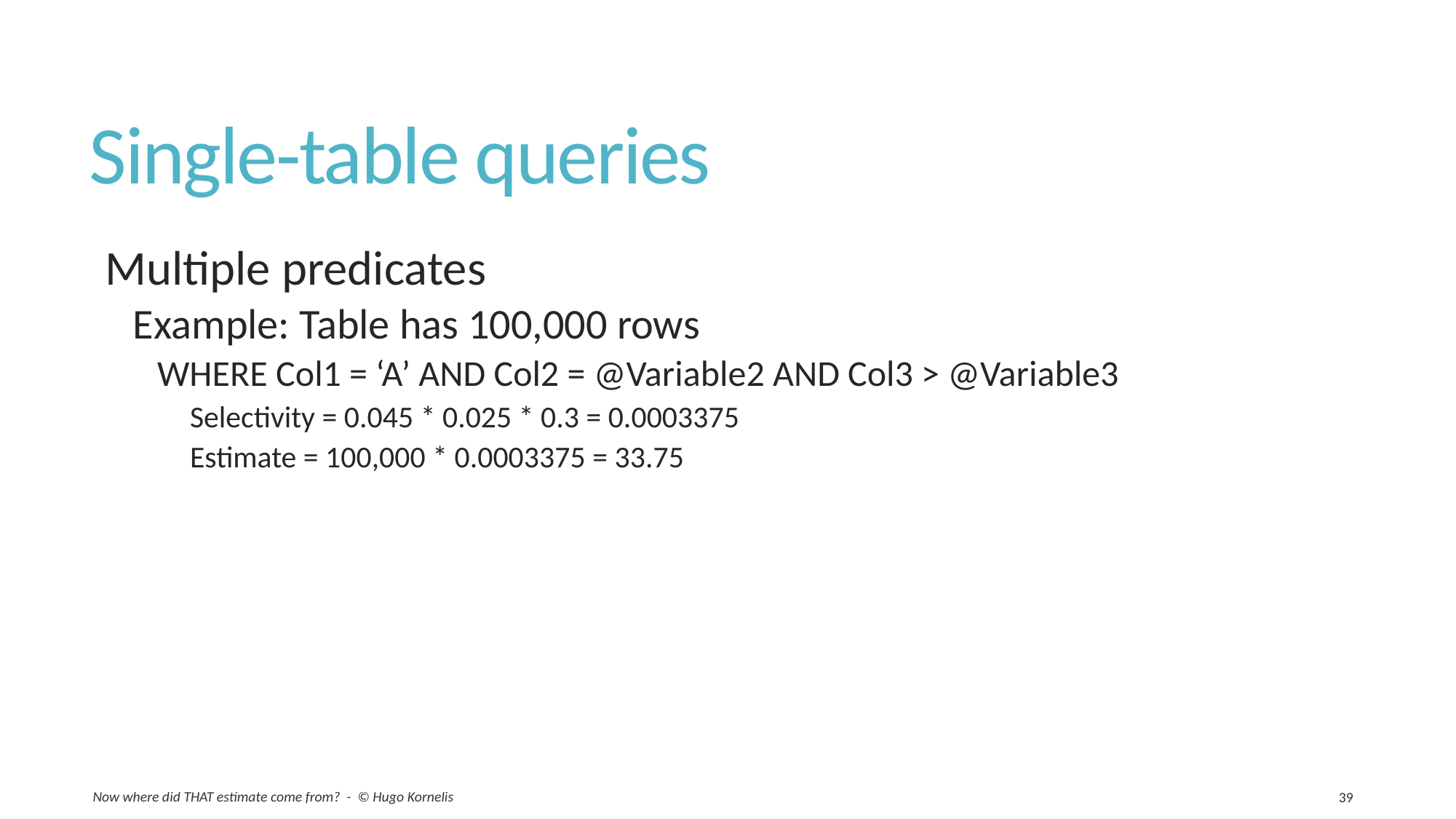

# Single-table queries
Multiple predicates
Example: Table has 100,000 rows
WHERE Col1 = ‘A’ AND Col2 = @Variable2 AND Col3 > @Variable3
Selectivity = 0.045 * 0.025 * 0.3 = 0.0003375
Estimate = 100,000 * 0.0003375 = 33.75
Now where did THAT estimate come from?  -  © Hugo Kornelis
39